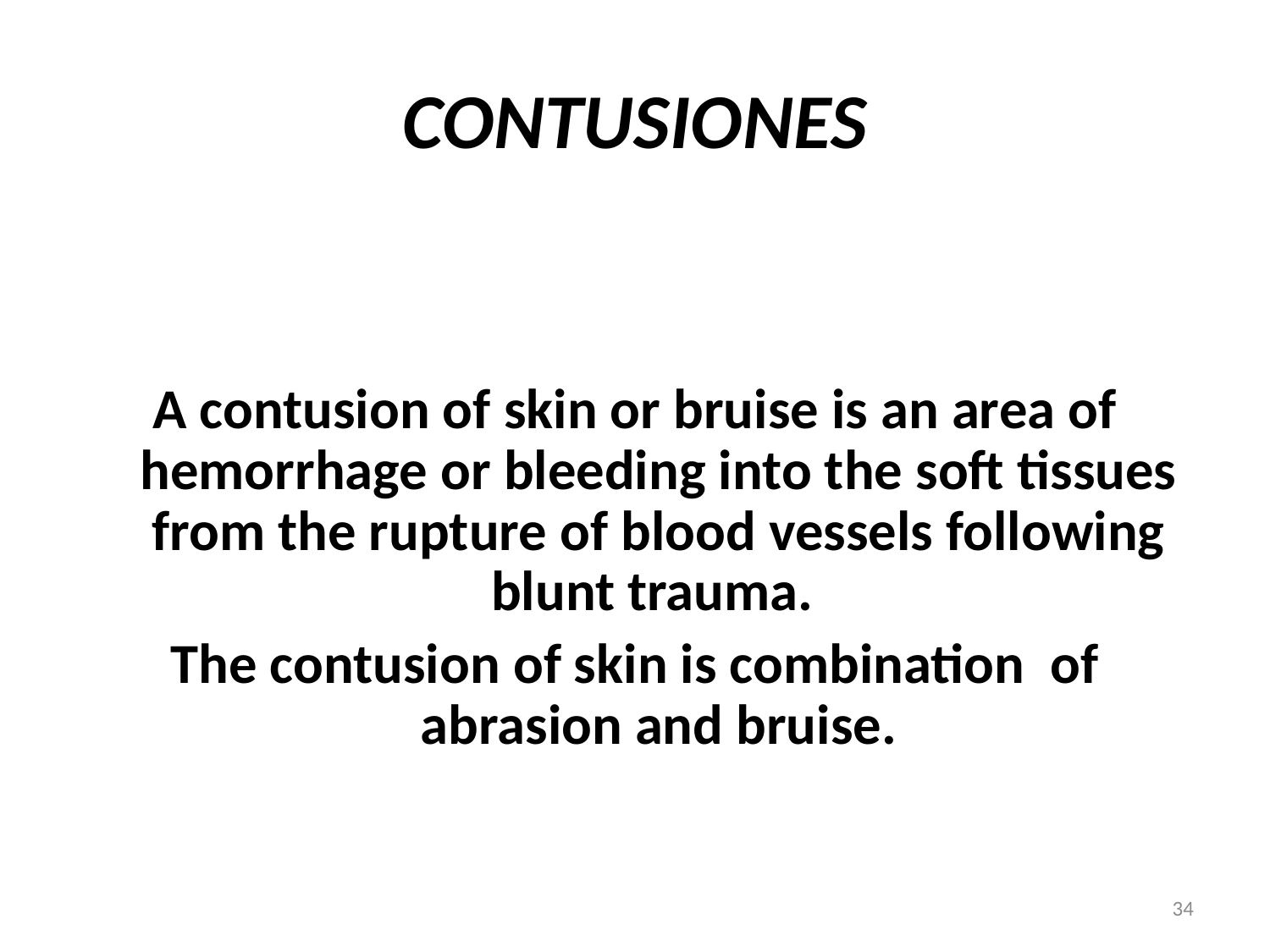

# CONTUSIONES

A contusion of skin or bruise is an area of hemorrhage or bleeding into the soft tissues from the rupture of blood vessels following blunt trauma.
The contusion of skin is combination  of abrasion and bruise.

34